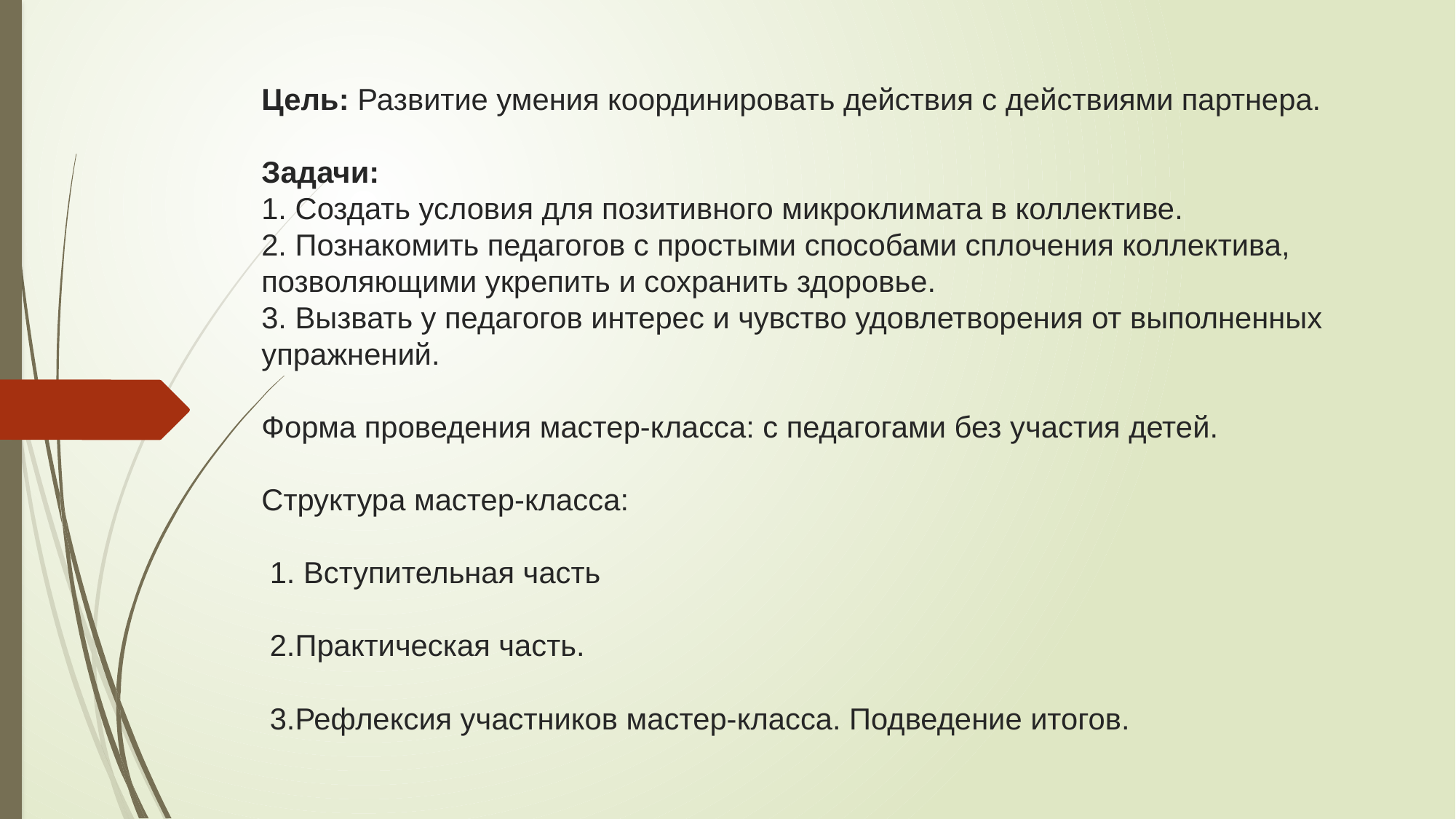

# Цель: Развитие умения координировать действия с действиями партнера. Задачи: 1. Создать условия для позитивного микроклимата в коллективе. 2. Познакомить педагогов с простыми способами сплочения коллектива, позволяющими укрепить и сохранить здоровье. 3. Вызвать у педагогов интерес и чувство удовлетворения от выполненных упражнений. Форма проведения мастер-класса: с педагогами без участия детей. Структура мастер-класса: 1. Вступительная часть 2.Практическая часть. 3.Рефлексия участников мастер-класса. Подведение итогов.